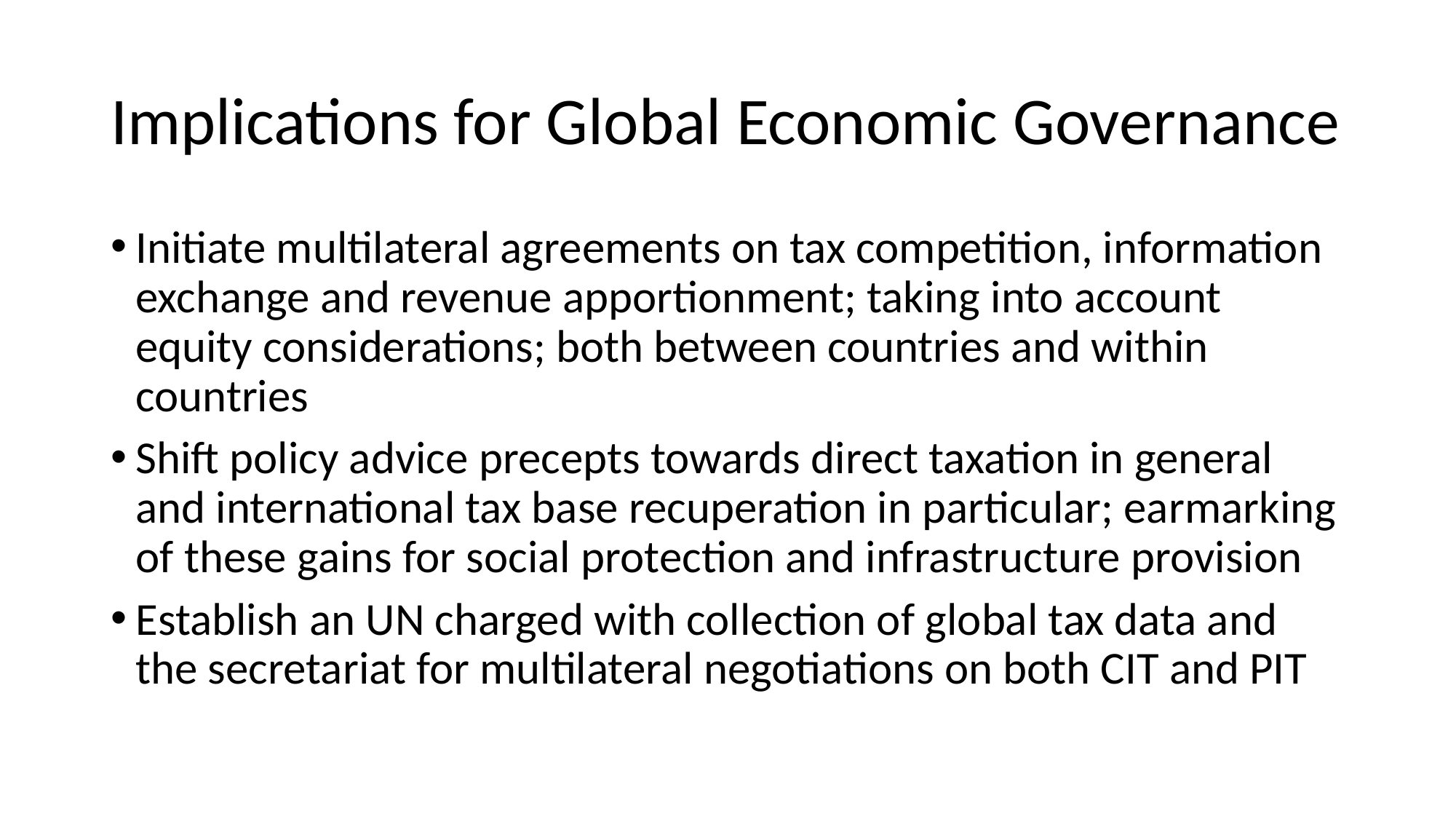

# Implications for Global Economic Governance
Initiate multilateral agreements on tax competition, information exchange and revenue apportionment; taking into account equity considerations; both between countries and within countries
Shift policy advice precepts towards direct taxation in general and international tax base recuperation in particular; earmarking of these gains for social protection and infrastructure provision
Establish an UN charged with collection of global tax data and the secretariat for multilateral negotiations on both CIT and PIT